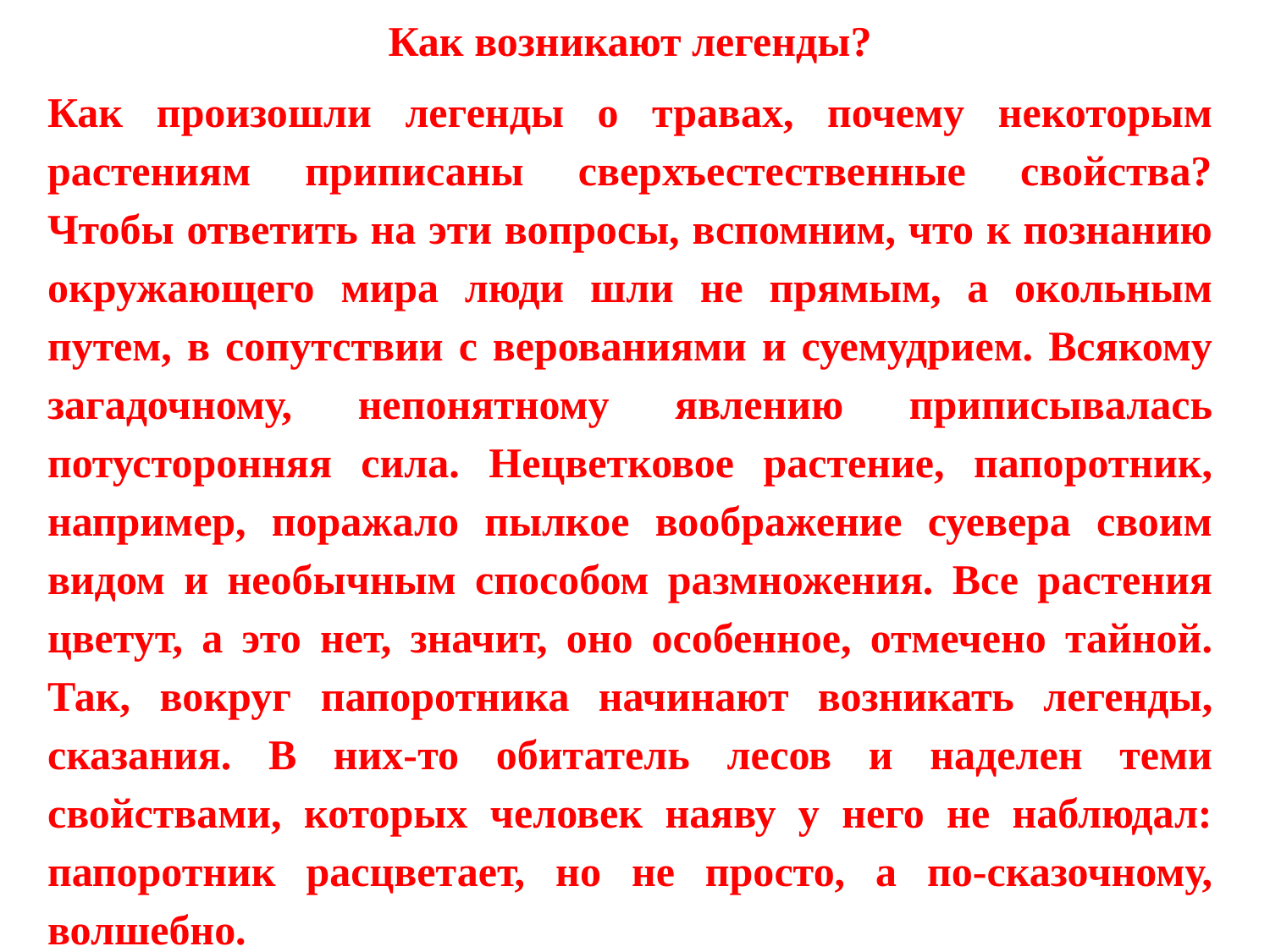

Как возникают легенды?
Как произошли легенды о травах, почему некоторым растениям приписаны сверхъестественные свойства? Чтобы ответить на эти вопросы, вспомним, что к познанию окружающего мира люди шли не прямым, а окольным путем, в сопутствии с верованиями и суемудрием. Всякому загадочному, непонятному явлению приписывалась потусторонняя сила. Нецветковое растение, папоротник, например, поражало пылкое воображение суевера своим видом и необычным способом размножения. Все растения цветут, а это нет, значит, оно особенное, отмечено тайной. Так, вокруг папоротника начинают возникать легенды, сказания. В них-то обитатель лесов и наделен теми свойствами, которых человек наяву у него не наблюдал: папоротник расцветает, но не просто, а по-сказочному, волшебно.